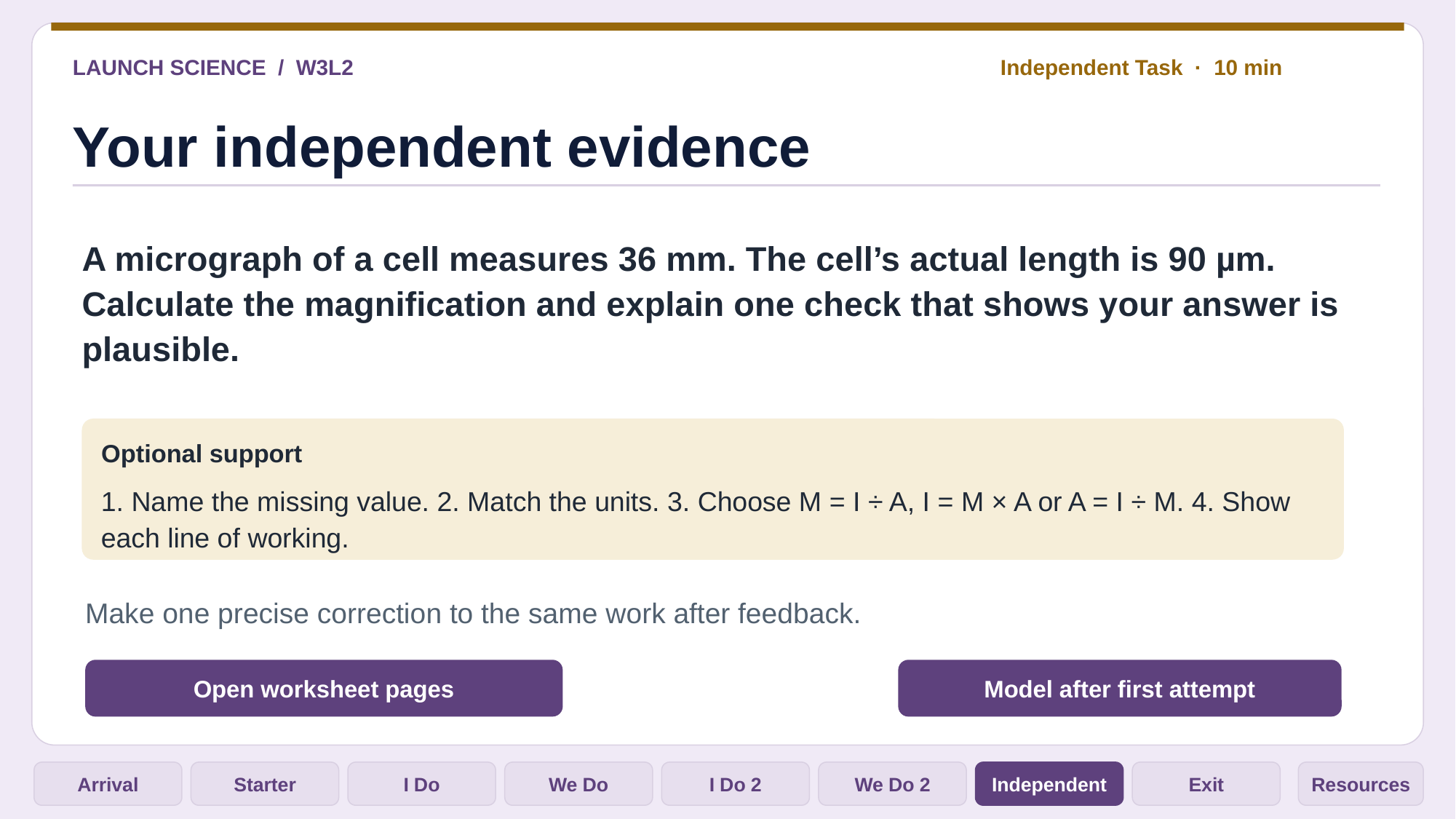

LAUNCH SCIENCE  /  W3L2
Independent Task  ·  10 min
Your independent evidence

A micrograph of a cell measures 36 mm. The cell’s actual length is 90 µm. Calculate the magnification and explain one check that shows your answer is plausible.

Optional support
1. Name the missing value. 2. Match the units. 3. Choose M = I ÷ A, I = M × A or A = I ÷ M. 4. Show each line of working.
Make one precise correction to the same work after feedback.
Open worksheet pages
Model after first attempt
Arrival
Starter
I Do
We Do
I Do 2
We Do 2
Independent
Exit
Resources